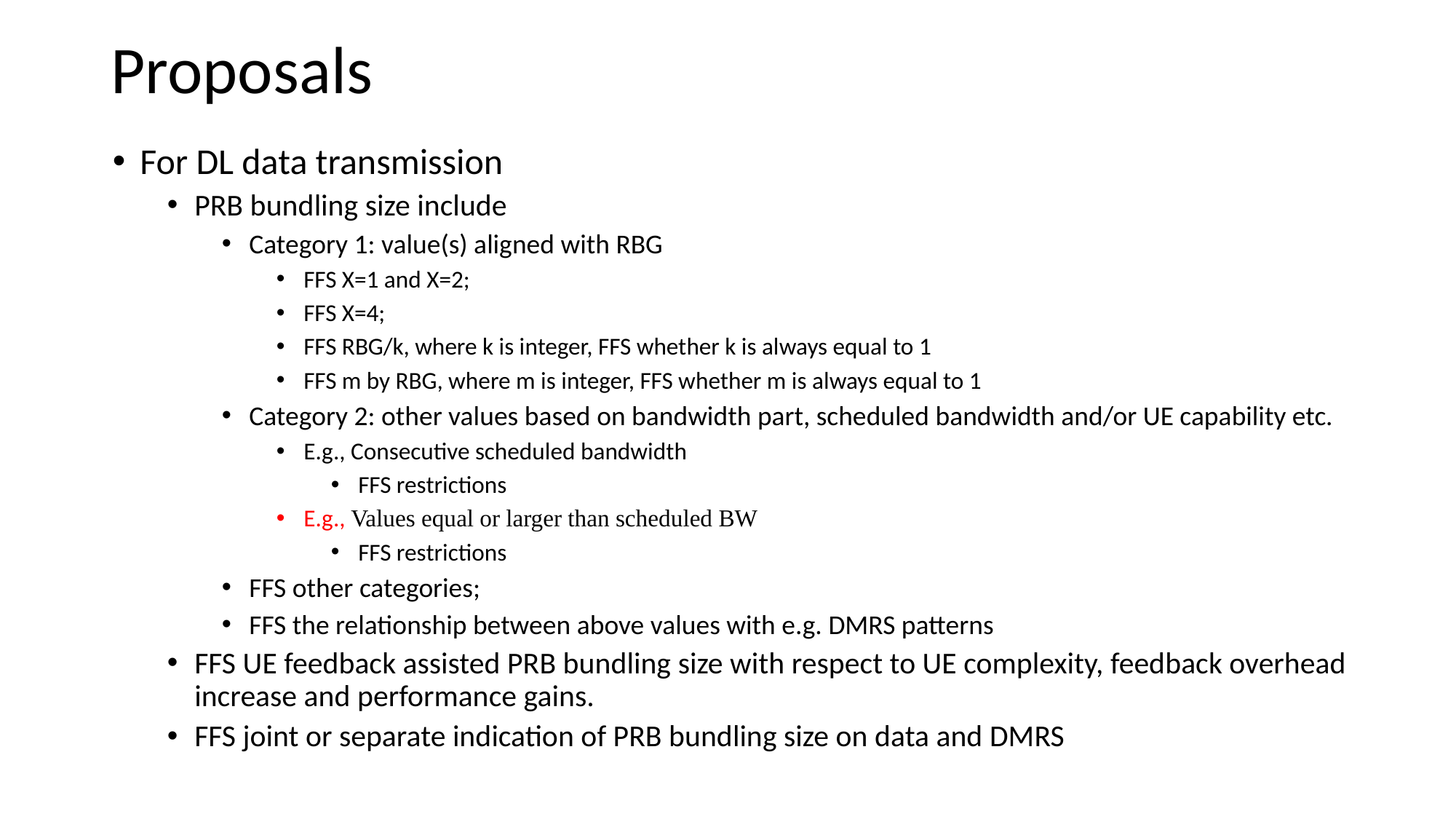

# Proposals
For DL data transmission
PRB bundling size include
Category 1: value(s) aligned with RBG
FFS X=1 and X=2;
FFS X=4;
FFS RBG/k, where k is integer, FFS whether k is always equal to 1
FFS m by RBG, where m is integer, FFS whether m is always equal to 1
Category 2: other values based on bandwidth part, scheduled bandwidth and/or UE capability etc.
E.g., Consecutive scheduled bandwidth
FFS restrictions
E.g., Values equal or larger than scheduled BW
FFS restrictions
FFS other categories;
FFS the relationship between above values with e.g. DMRS patterns
FFS UE feedback assisted PRB bundling size with respect to UE complexity, feedback overhead increase and performance gains.
FFS joint or separate indication of PRB bundling size on data and DMRS